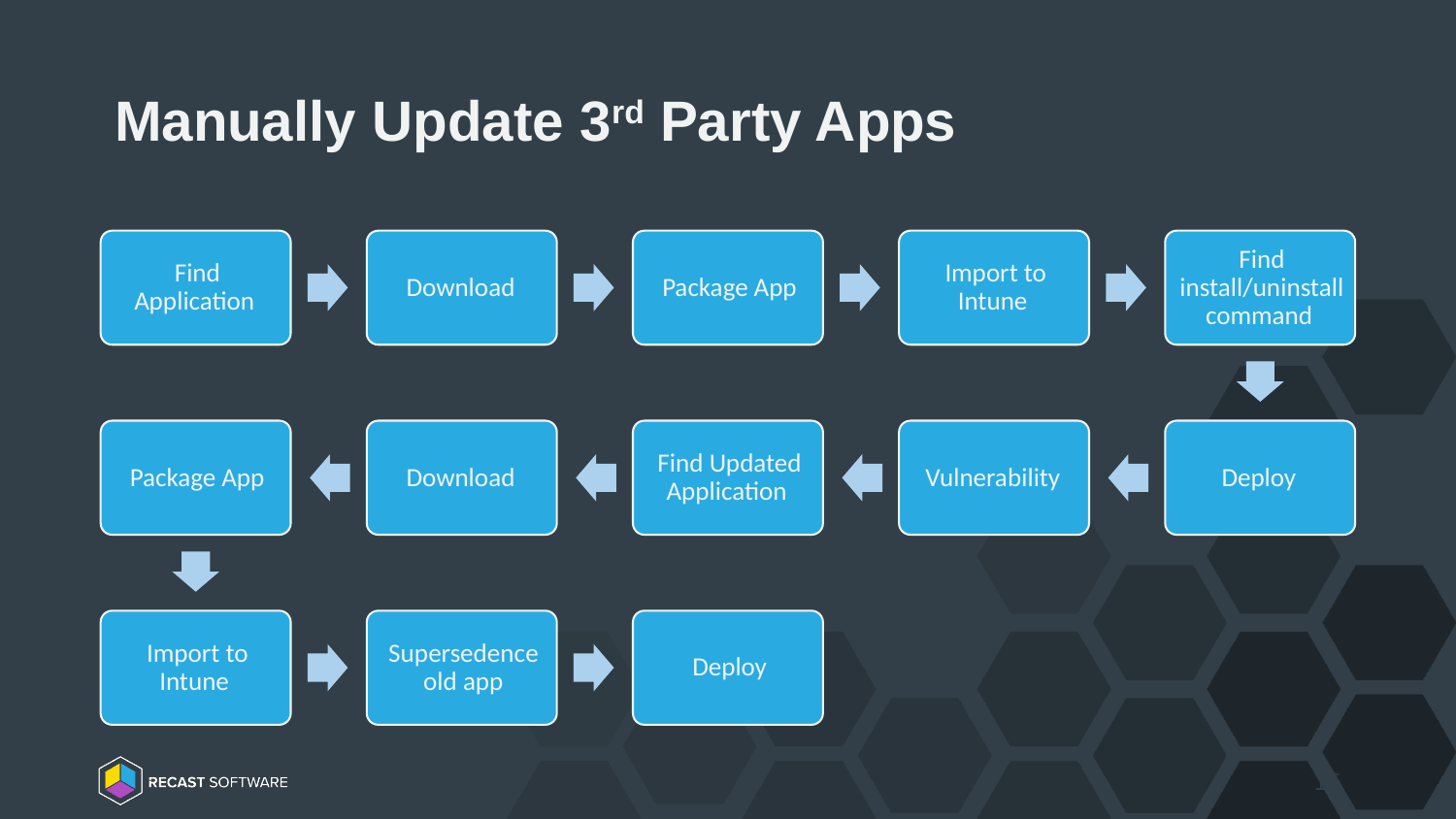

# Manually Update 3rd Party Apps
Find Application

Download

Package App

Import to Intune

Find install/uninstall command

Deploy

Vulnerability

Find Updated Application

Download

Package App

Import to Intune

Supersedence old app

Deploy
15